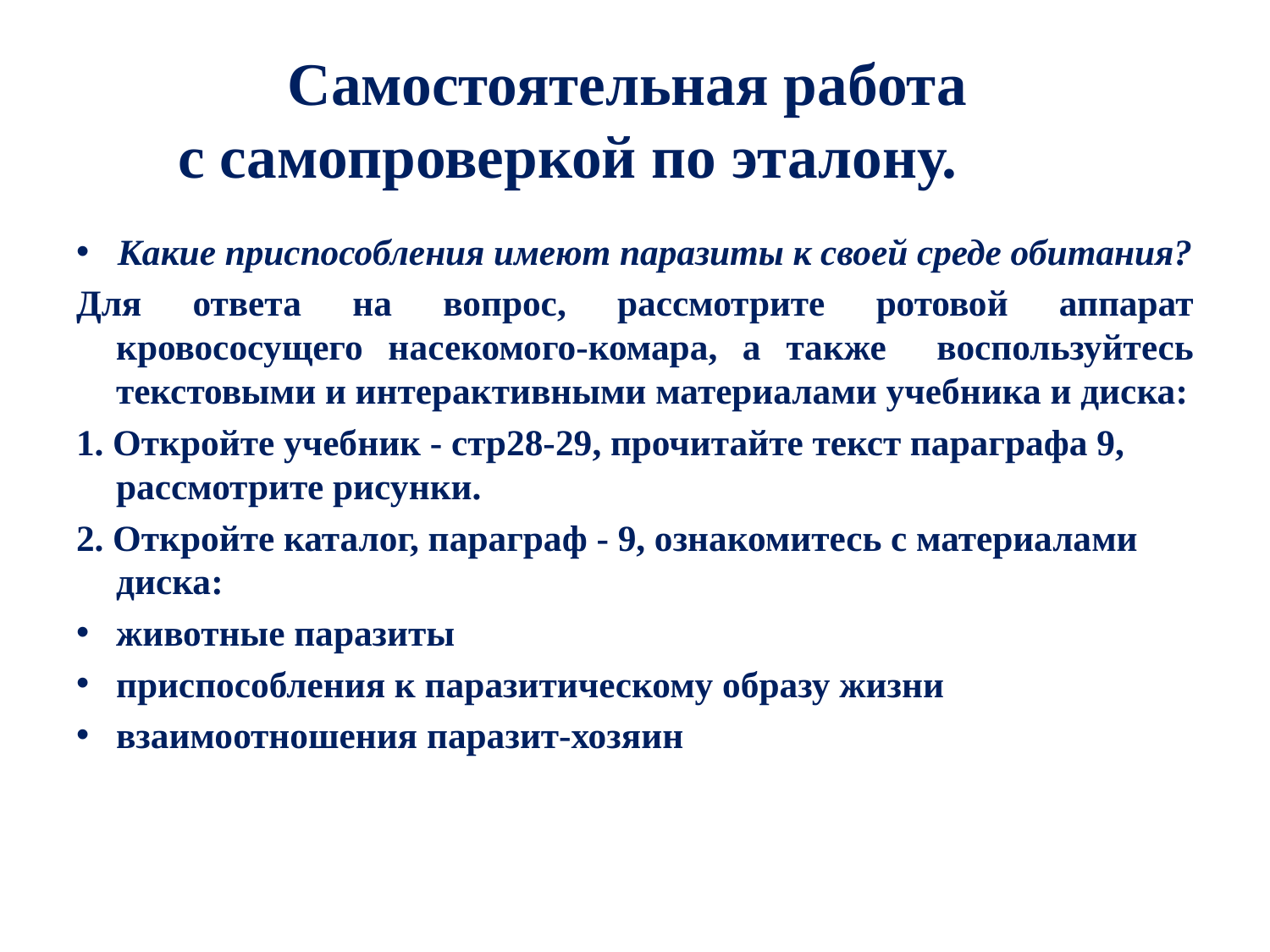

# Самостоятельная работа с самопроверкой по эталону.
Какие приспособления имеют паразиты к своей среде обитания?
Для ответа на вопрос, рассмотрите ротовой аппарат кровососущего насекомого-комара, а также  воспользуйтесь текстовыми и интерактивными материалами учебника и диска:
1. Откройте учебник - стр28-29, прочитайте текст параграфа 9, рассмотрите рисунки.
2. Откройте каталог, параграф - 9, ознакомитесь с материалами  диска:
животные паразиты
приспособления к паразитическому образу жизни
взаимоотношения паразит-хозяин